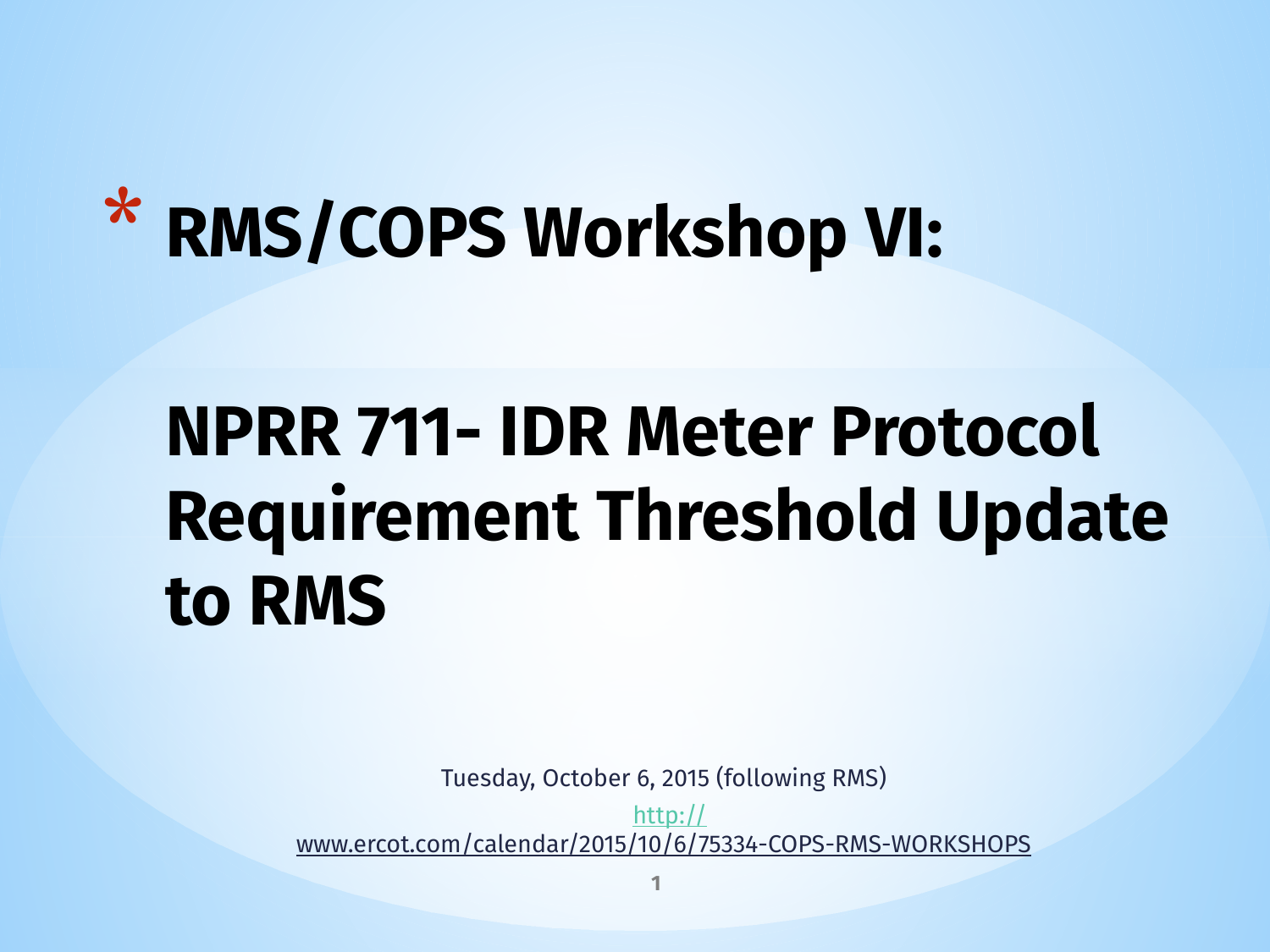

# RMS/COPS Workshop VI: NPRR 711- IDR Meter Protocol Requirement Threshold Update to RMS
Tuesday, October 6, 2015 (following RMS)
 http://www.ercot.com/calendar/2015/10/6/75334-COPS-RMS-WORKSHOPS
1